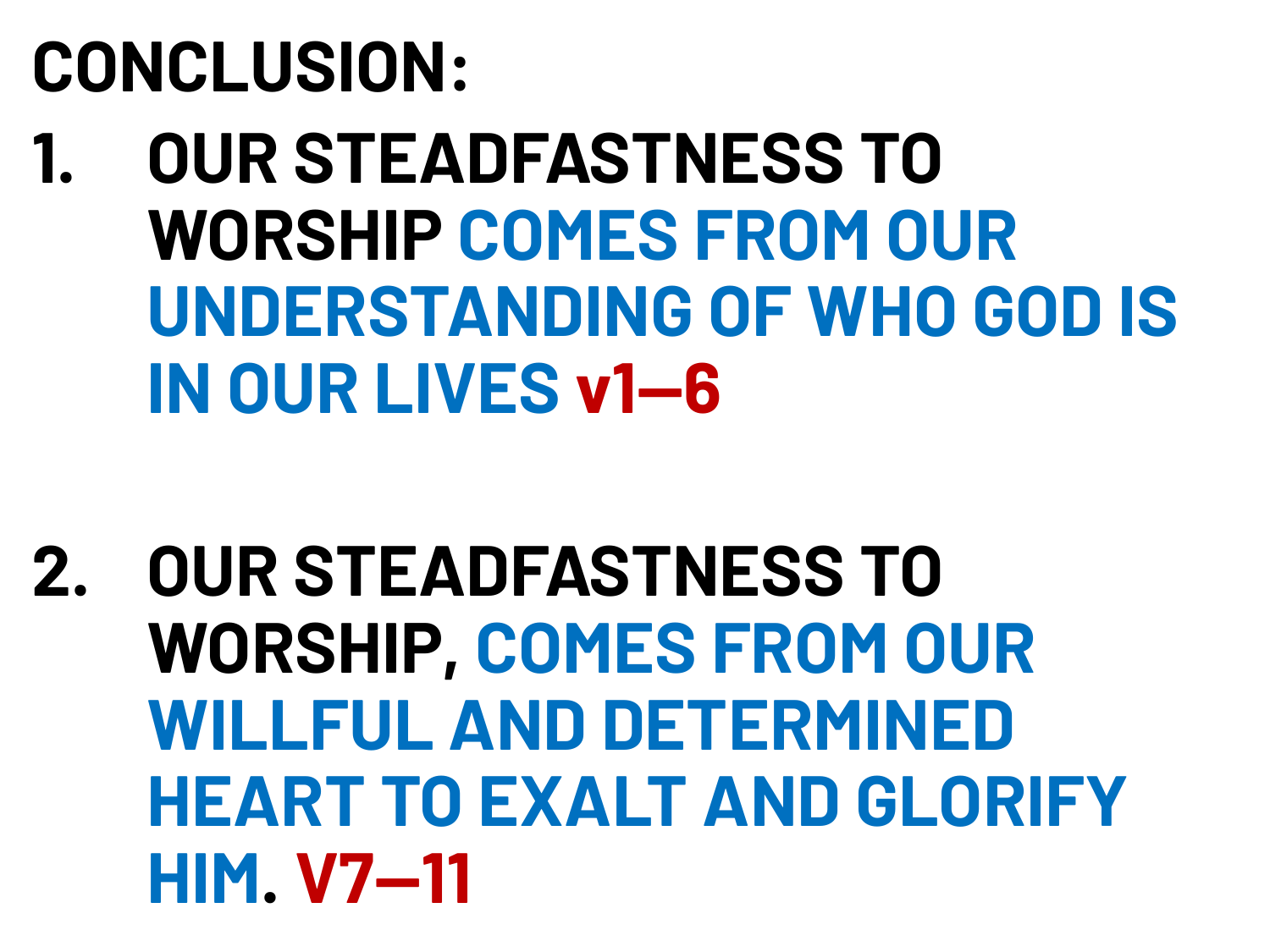

CONCLUSION:
OUR STEADFASTNESS TO WORSHIP COMES FROM OUR UNDERSTANDING OF WHO GOD IS IN OUR LIVES v1—6

OUR STEADFASTNESS TO WORSHIP, COMES FROM OUR WILLFUL AND DETERMINED HEART TO EXALT AND GLORIFY HIM. V7—11